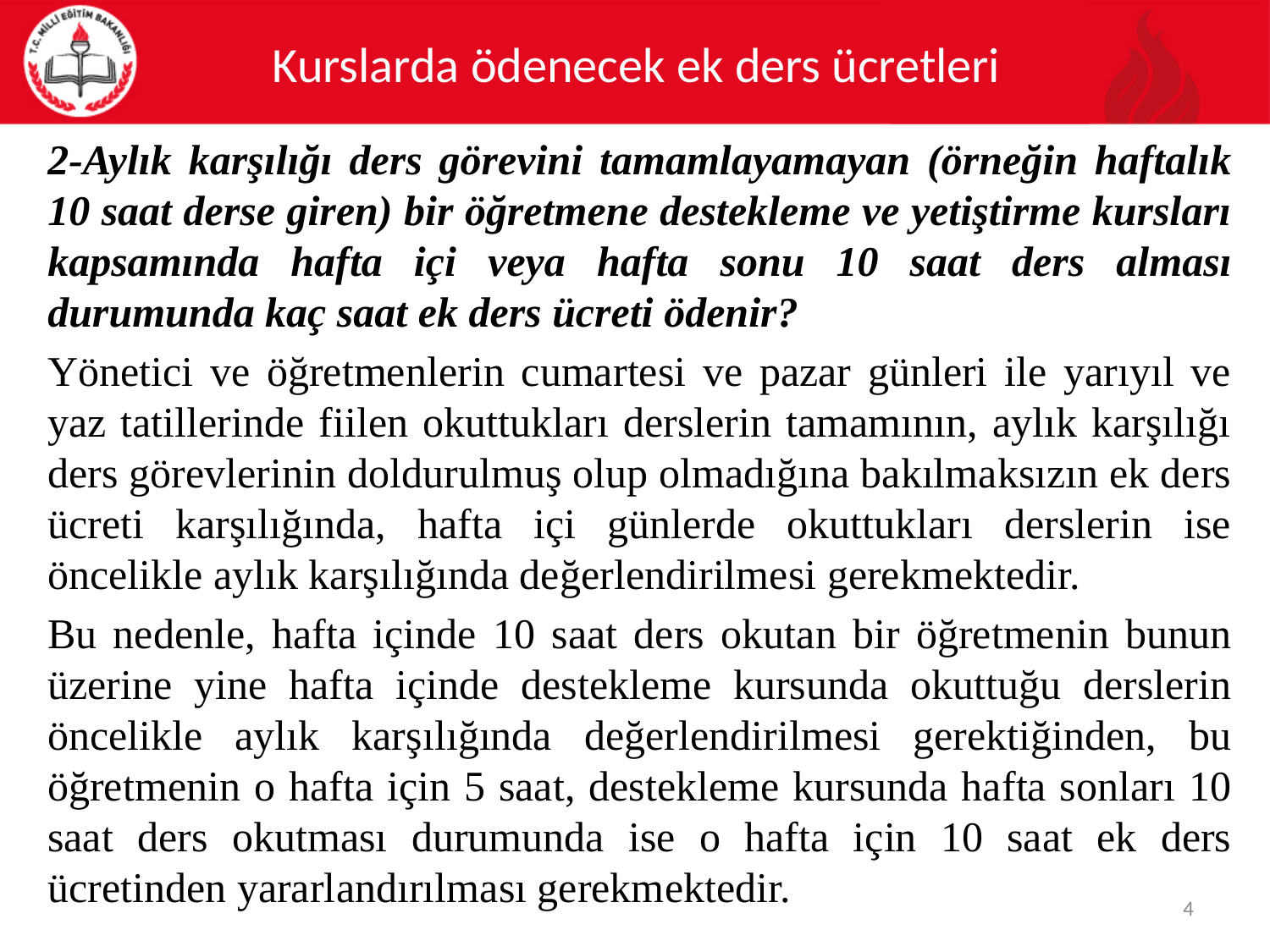

# Kurslarda ödenecek ek ders ücretleri
2-Aylık karşılığı ders görevini tamamlayamayan (örneğin haftalık 10 saat derse giren) bir öğretmene destekleme ve yetiştirme kursları kapsamında hafta içi veya hafta sonu 10 saat ders alması durumunda kaç saat ek ders ücreti ödenir?
Yönetici ve öğretmenlerin cumartesi ve pazar günleri ile yarıyıl ve yaz tatillerinde fiilen okuttukları derslerin tamamının, aylık karşılığı ders görevlerinin doldurulmuş olup olmadığına bakılmaksızın ek ders ücreti karşılığında, hafta içi günlerde okuttukları derslerin ise öncelikle aylık karşılığında değerlendirilmesi gerekmektedir.
Bu nedenle, hafta içinde 10 saat ders okutan bir öğretmenin bunun üzerine yine hafta içinde destekleme kursunda okuttuğu derslerin öncelikle aylık karşılığında değerlendirilmesi gerektiğinden, bu öğretmenin o hafta için 5 saat, destekleme kursunda hafta sonları 10 saat ders okutması durumunda ise o hafta için 10 saat ek ders ücretinden yararlandırılması gerekmektedir.

4